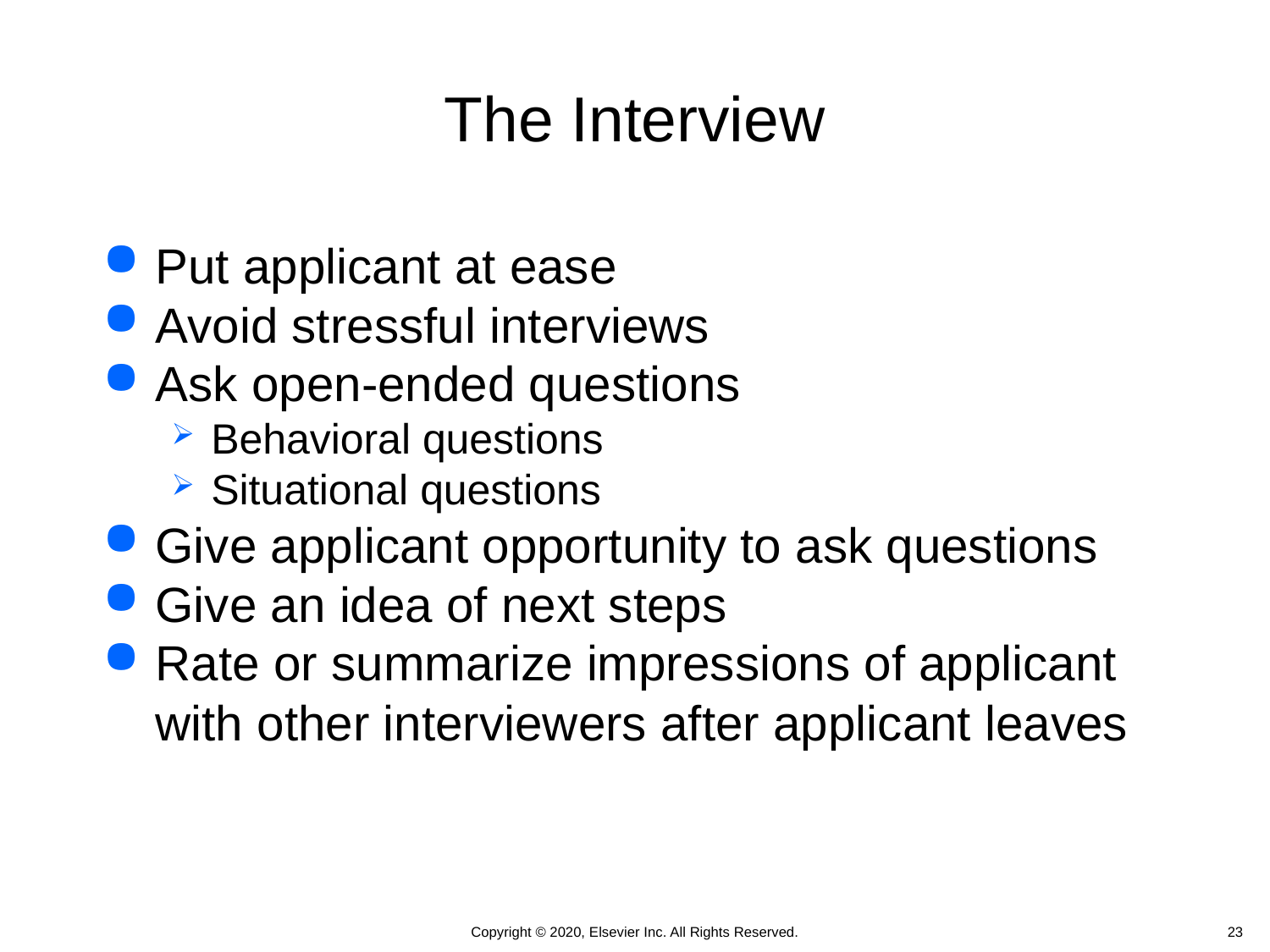

# The Interview
Put applicant at ease
Avoid stressful interviews
Ask open-ended questions
Behavioral questions
Situational questions
Give applicant opportunity to ask questions
Give an idea of next steps
Rate or summarize impressions of applicant with other interviewers after applicant leaves
 23